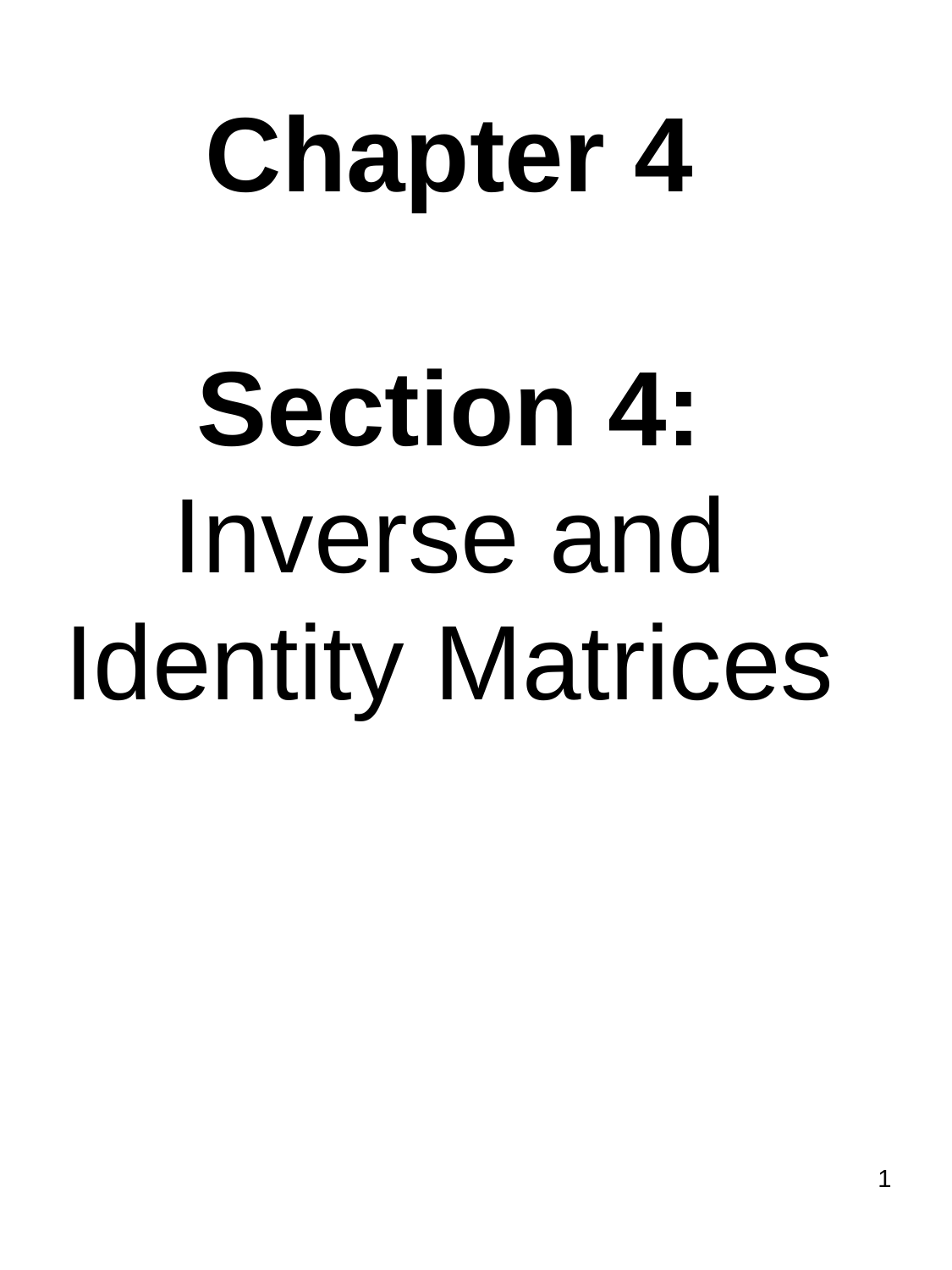

Chapter 4

Section 4: Inverse and Identity Matrices
1